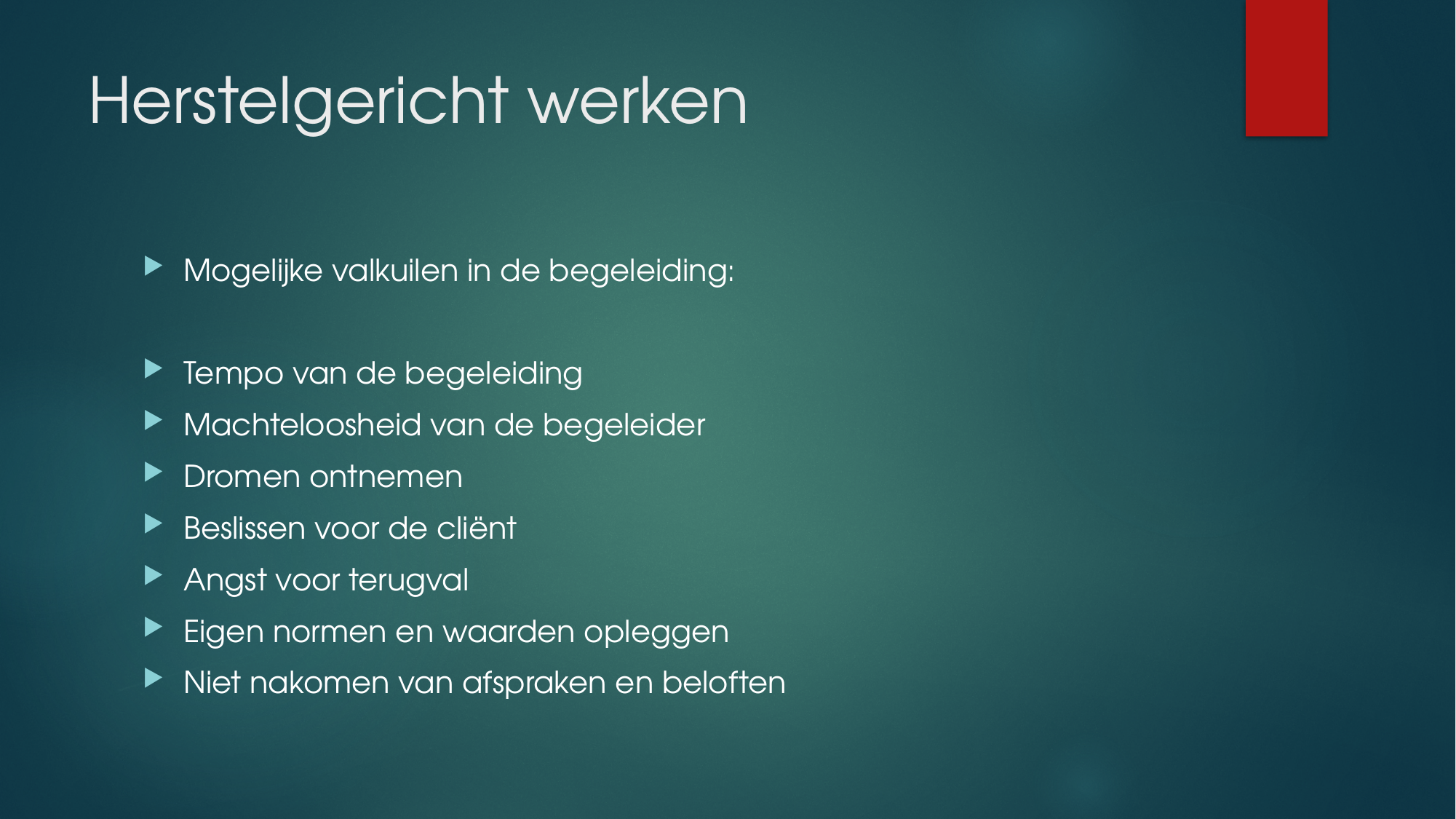

# Herstelgericht werken
Mogelijke valkuilen in de begeleiding:

Tempo van de begeleiding
Machteloosheid van de begeleider
Dromen ontnemen
Beslissen voor de cliënt
Angst voor terugval
Eigen normen en waarden opleggen
Niet nakomen van afspraken en beloften